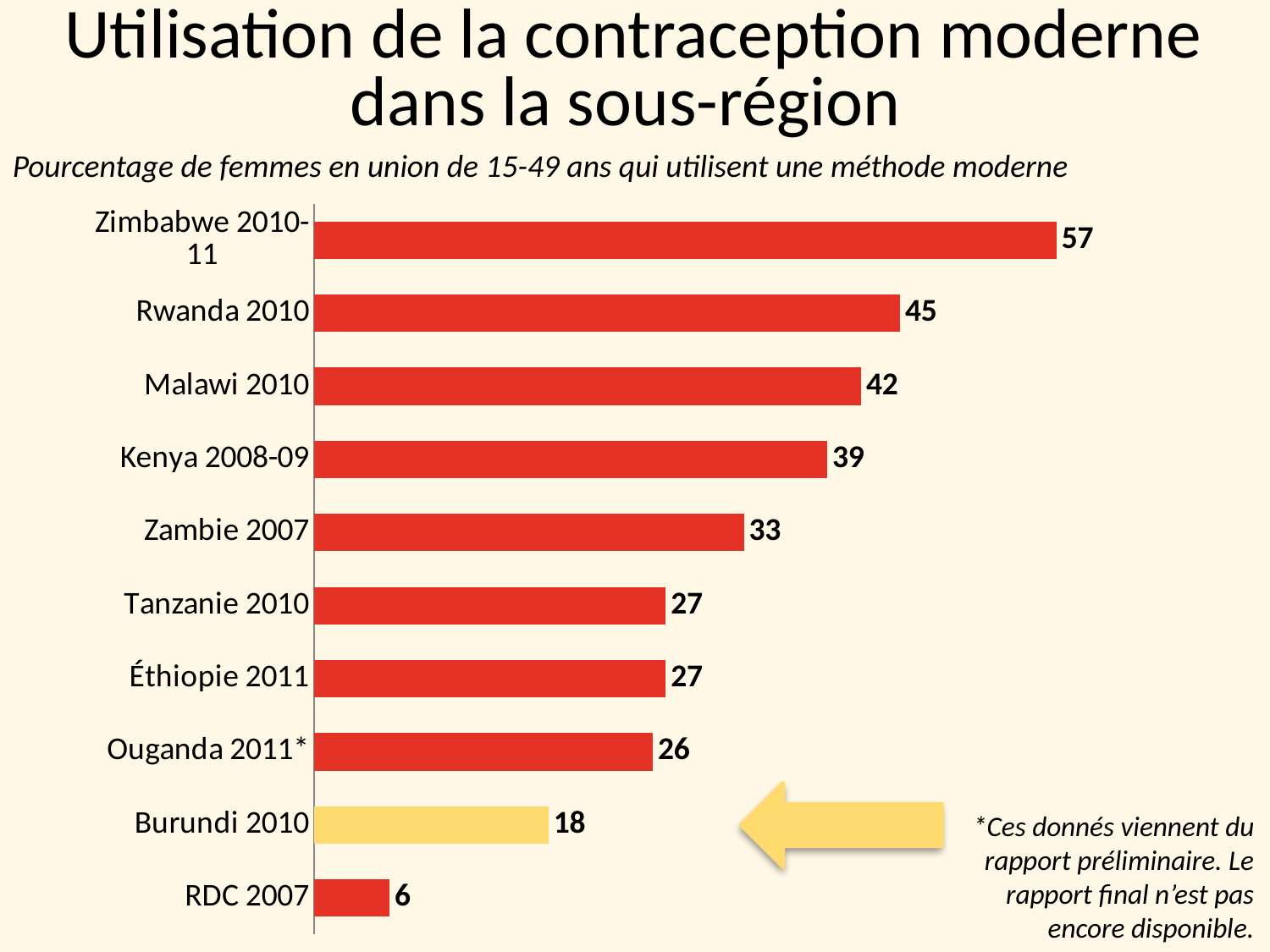

Utilisation de la contraception moderne dans la sous-région
Pourcentage de femmes en union de 15-49 ans qui utilisent une méthode moderne

### Chart

| Category | Series 1 |
|---|---|
| RDC 2007 | 5.8 |
| Burundi 2010 | 18.0 |
| Ouganda 2011* | 26.0 |
| Éthiopie 2011 | 27.0 |
| Tanzanie 2010 | 27.0 |
| Zambie 2007 | 33.0 |
| Kenya 2008-09 | 39.4 |
| Malawi 2010 | 42.0 |
| Rwanda 2010 | 45.0 |
| Zimbabwe 2010-11 | 57.0 |
*Ces donnés viennent du rapport préliminaire. Le rapport final n’est pas encore disponible.